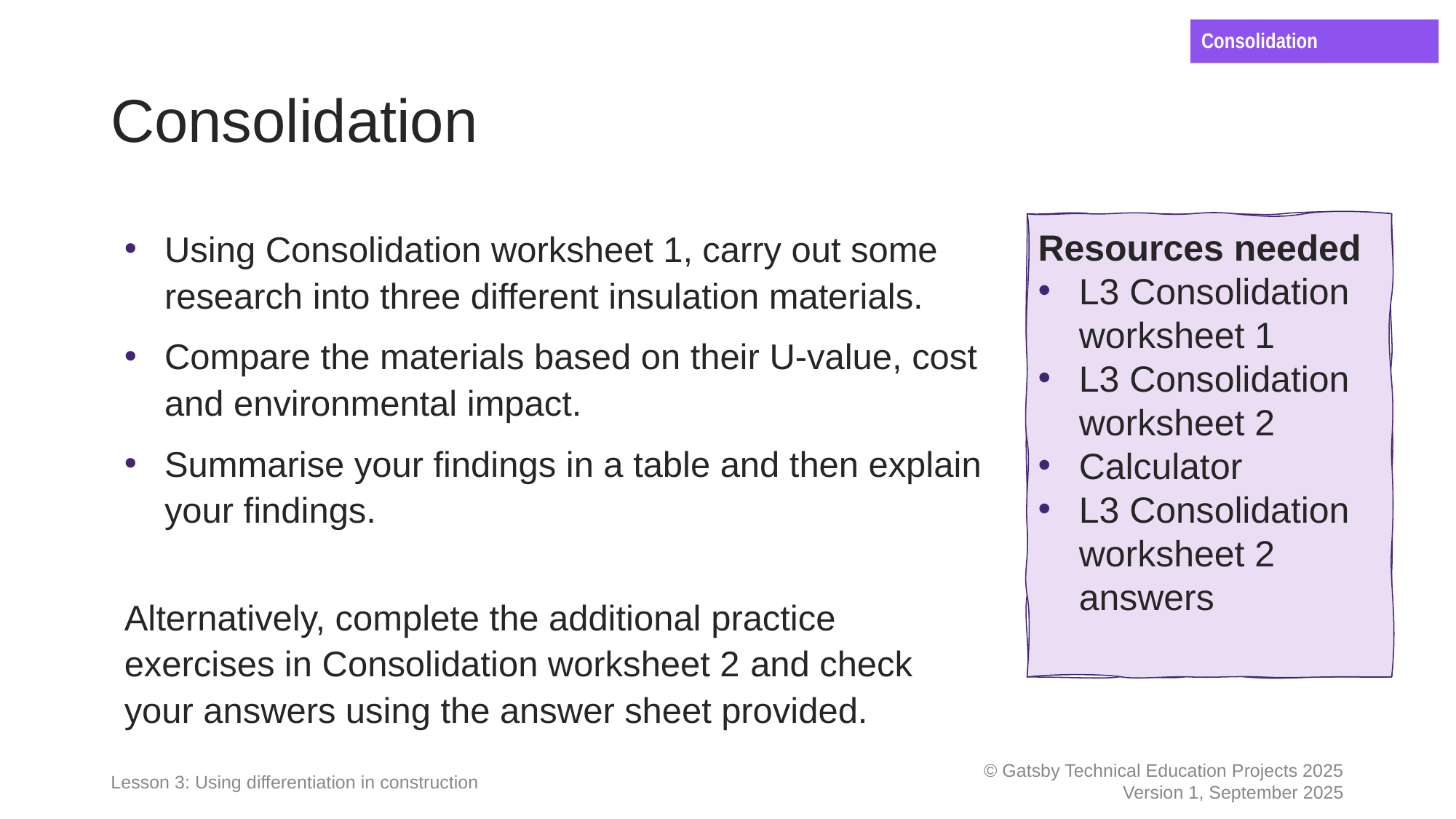

Consolidation
# Consolidation
Resources needed
L3 Consolidation worksheet 1
L3 Consolidation worksheet 2
Calculator
L3 Consolidation worksheet 2 answers
Using Consolidation worksheet 1, carry out some research into three different insulation materials.
Compare the materials based on their U-value, cost and environmental impact.
Summarise your findings in a table and then explain your findings.
Alternatively, complete the additional practice exercises in Consolidation worksheet 2 and check your answers using the answer sheet provided.
Lesson 3: Using differentiation in construction